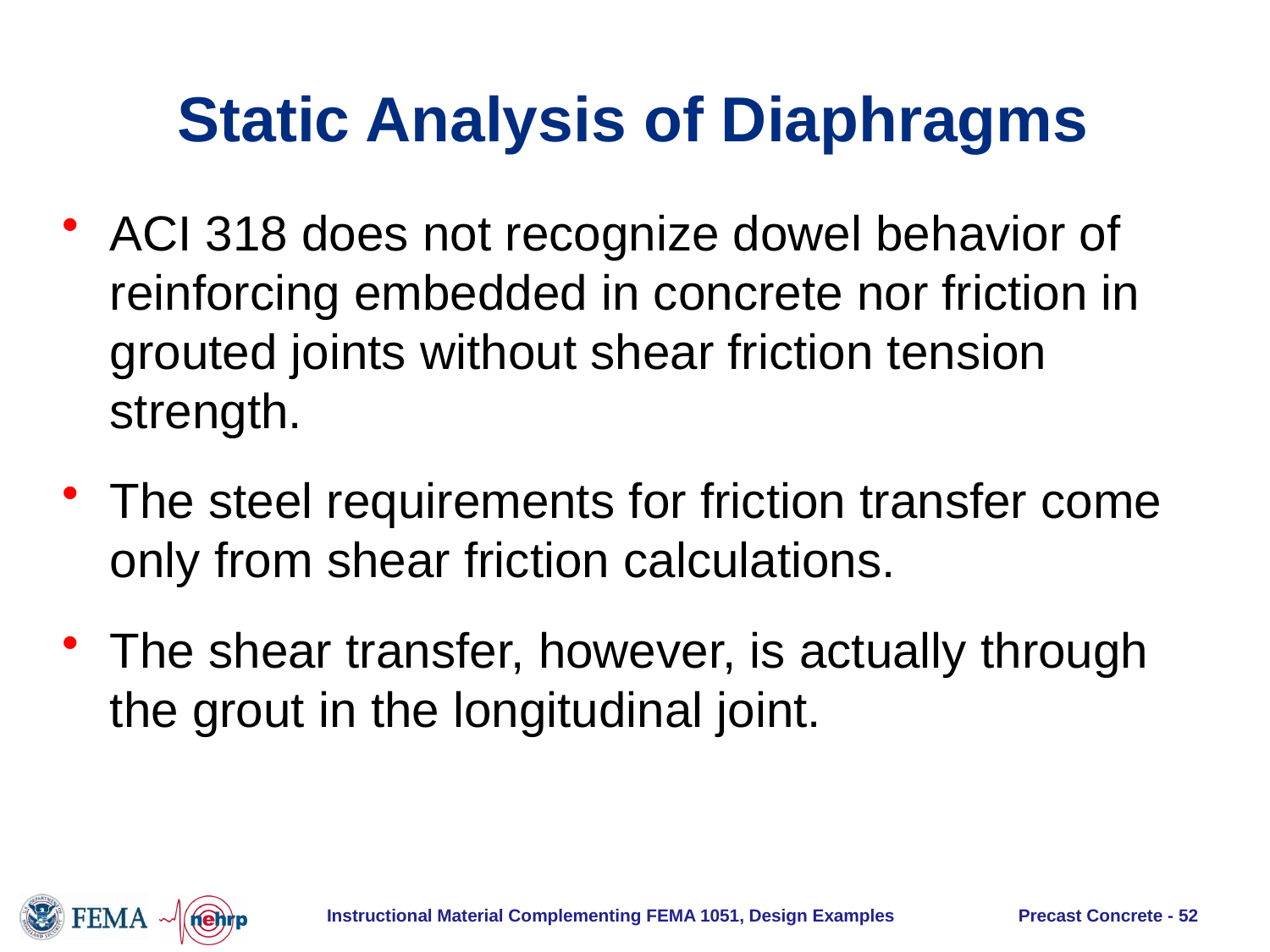

# Static Analysis of Diaphragms
ACI 318 does not recognize dowel behavior of reinforcing embedded in concrete nor friction in grouted joints without shear friction tension strength.
The steel requirements for friction transfer come only from shear friction calculations.
The shear transfer, however, is actually through the grout in the longitudinal joint.